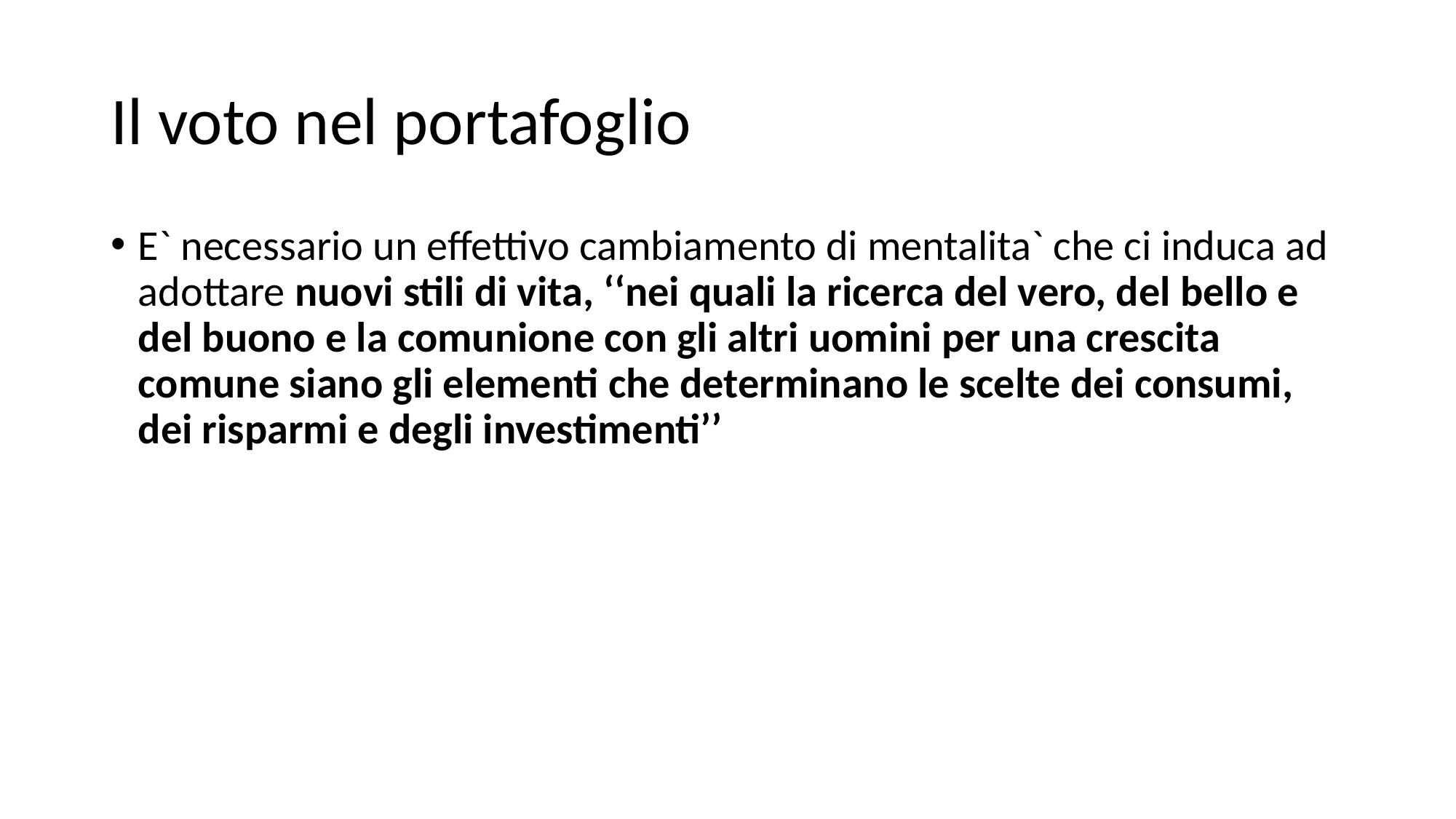

# Il voto nel portafoglio
E` necessario un effettivo cambiamento di mentalita` che ci induca ad adottare nuovi stili di vita, ‘‘nei quali la ricerca del vero, del bello e del buono e la comunione con gli altri uomini per una crescita comune siano gli elementi che determinano le scelte dei consumi, dei risparmi e degli investimenti’’